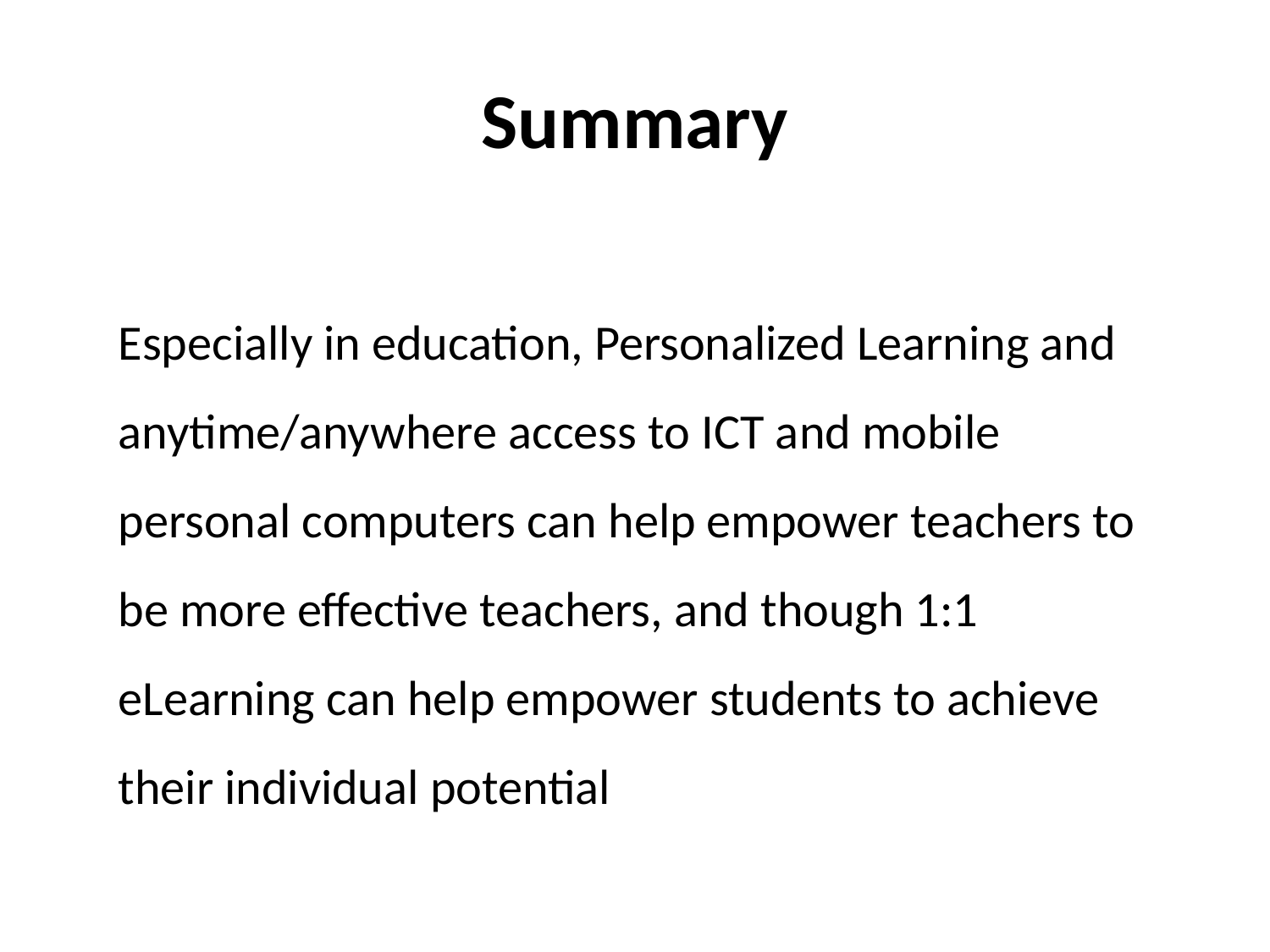

# Summary
Especially in education, Personalized Learning and anytime/anywhere access to ICT and mobile personal computers can help empower teachers to be more effective teachers, and though 1:1 eLearning can help empower students to achieve their individual potential